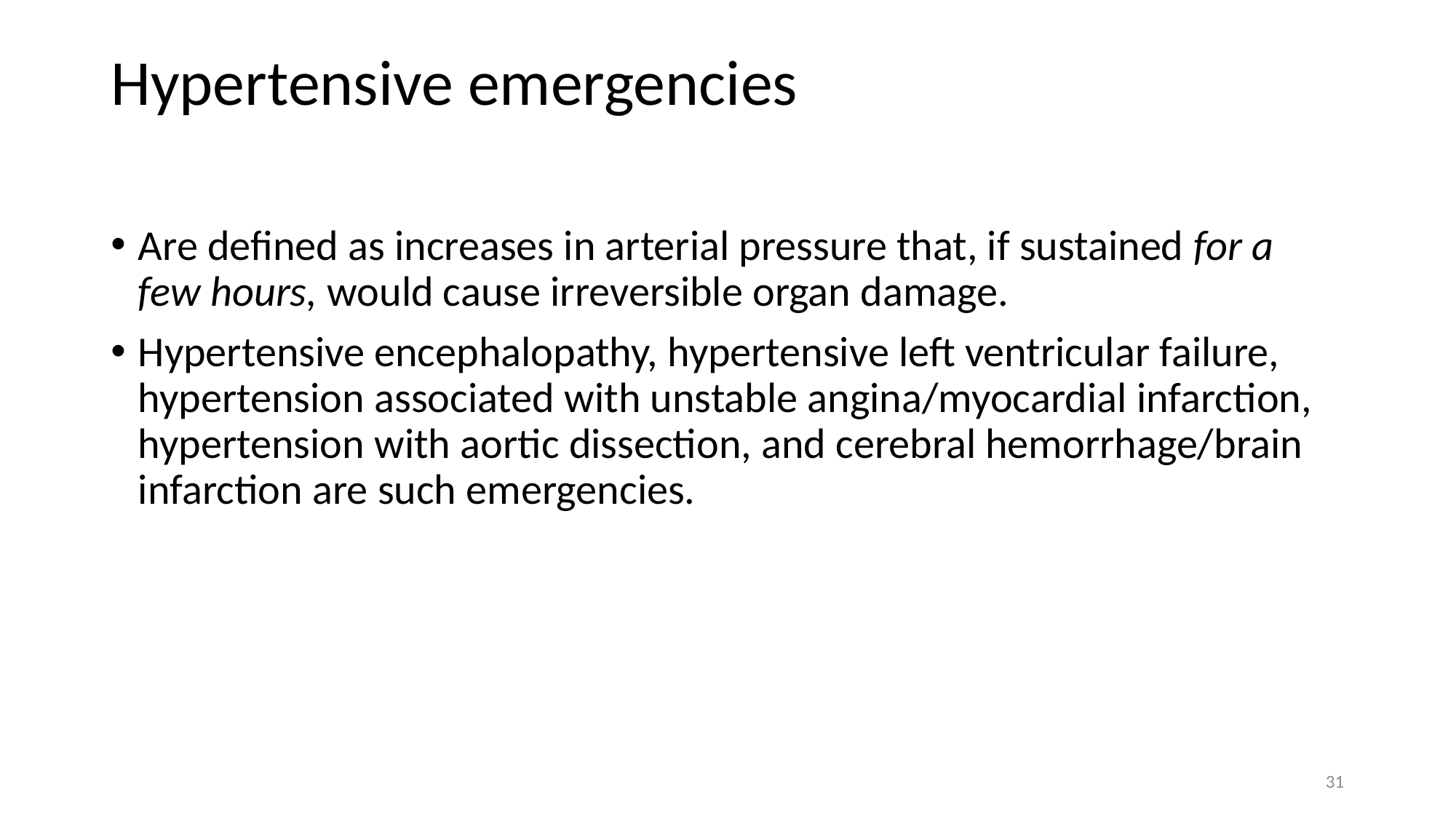

# Hypertensive emergencies
Are defined as increases in arterial pressure that, if sustained for a few hours, would cause irreversible organ damage.
Hypertensive encephalopathy, hypertensive left ventricular failure, hypertension associated with unstable angina/myocardial infarction, hypertension with aortic dissection, and cerebral hemorrhage/brain infarction are such emergencies.

31